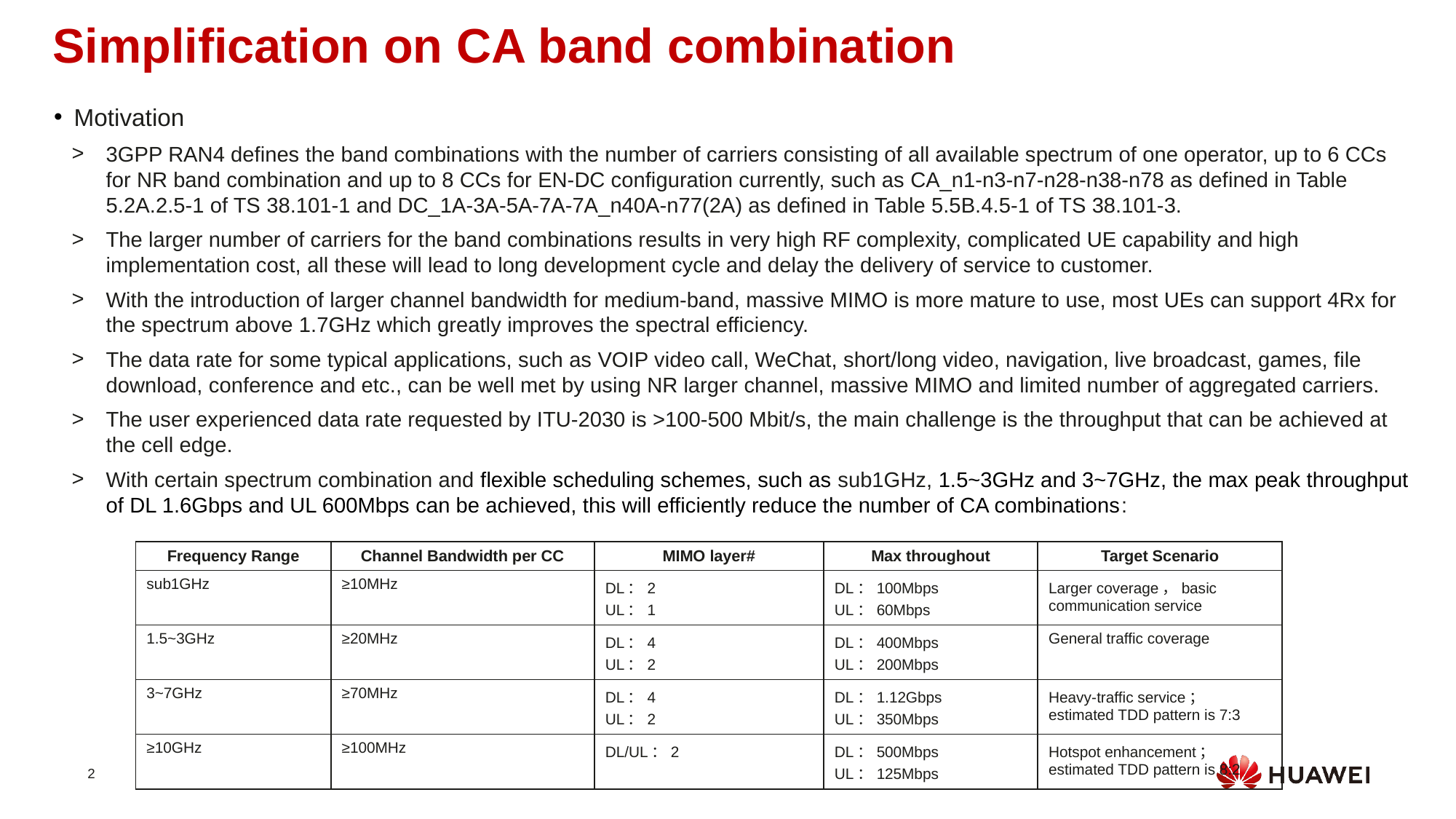

Simplification on CA band combination
Motivation
3GPP RAN4 defines the band combinations with the number of carriers consisting of all available spectrum of one operator, up to 6 CCs for NR band combination and up to 8 CCs for EN-DC configuration currently, such as CA_n1-n3-n7-n28-n38-n78 as defined in Table 5.2A.2.5-1 of TS 38.101-1 and DC_1A-3A-5A-7A-7A_n40A-n77(2A) as defined in Table 5.5B.4.5-1 of TS 38.101-3.
The larger number of carriers for the band combinations results in very high RF complexity, complicated UE capability and high implementation cost, all these will lead to long development cycle and delay the delivery of service to customer.
With the introduction of larger channel bandwidth for medium-band, massive MIMO is more mature to use, most UEs can support 4Rx for the spectrum above 1.7GHz which greatly improves the spectral efficiency.
The data rate for some typical applications, such as VOIP video call, WeChat, short/long video, navigation, live broadcast, games, file download, conference and etc., can be well met by using NR larger channel, massive MIMO and limited number of aggregated carriers.
The user experienced data rate requested by ITU-2030 is >100-500 Mbit/s, the main challenge is the throughput that can be achieved at the cell edge.
With certain spectrum combination and flexible scheduling schemes, such as sub1GHz, 1.5~3GHz and 3~7GHz, the max peak throughput of DL 1.6Gbps and UL 600Mbps can be achieved, this will efficiently reduce the number of CA combinations:
| Frequency Range | Channel Bandwidth per CC | MIMO layer# | Max throughout | Target Scenario |
| --- | --- | --- | --- | --- |
| sub1GHz | ≥10MHz | DL：2 UL：1 | DL：100Mbps UL：60Mbps | Larger coverage，basic communication service |
| 1.5~3GHz | ≥20MHz | DL：4 UL：2 | DL：400Mbps UL：200Mbps | General traffic coverage |
| 3~7GHz | ≥70MHz | DL：4 UL：2 | DL：1.12Gbps UL：350Mbps | Heavy-traffic service；estimated TDD pattern is 7:3 |
| ≥10GHz | ≥100MHz | DL/UL：2 | DL：500Mbps UL：125Mbps | Hotspot enhancement；estimated TDD pattern is 8:2 |